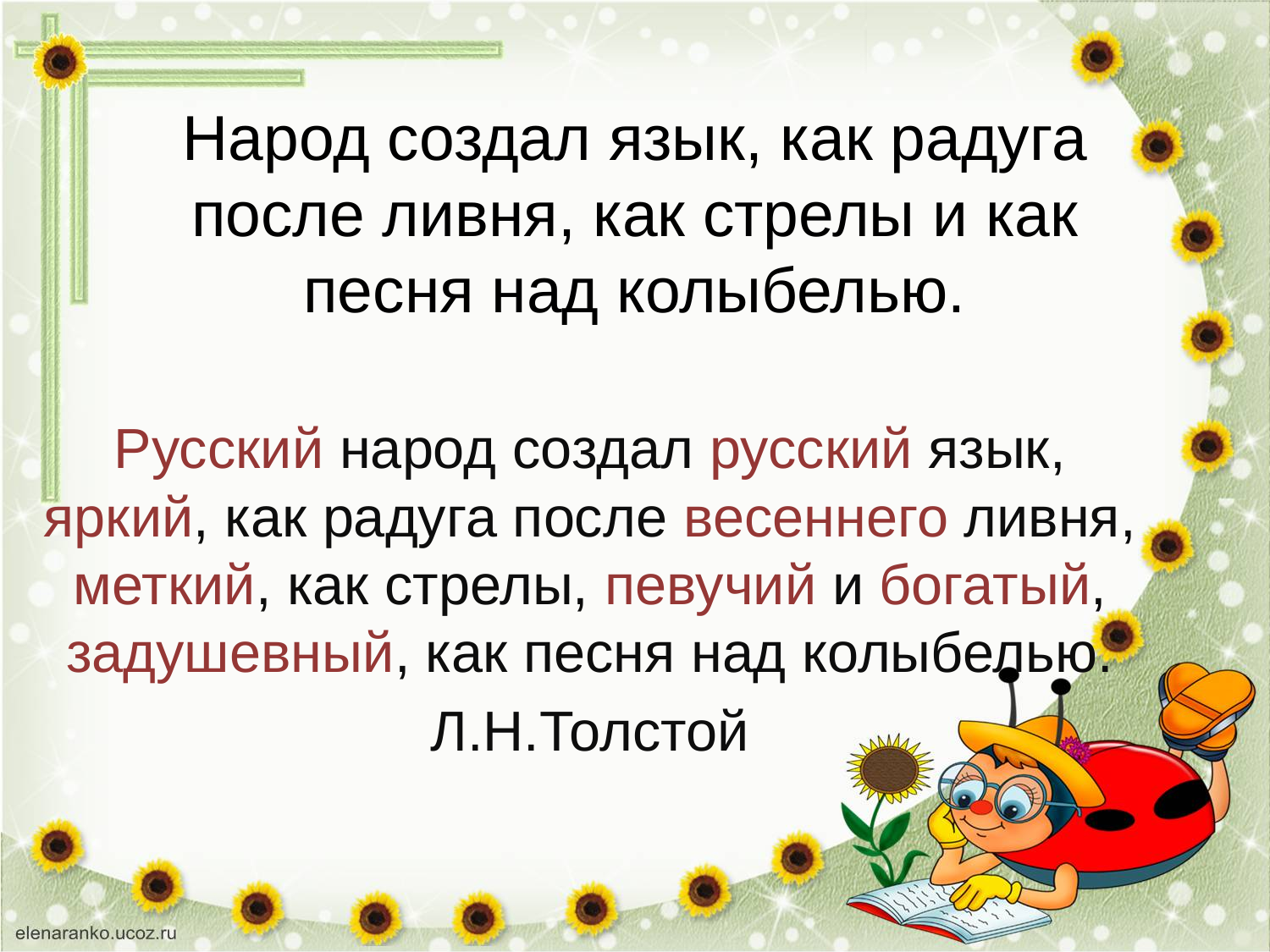

# Народ создал язык, как радуга после ливня, как стрелы и как песня над колыбелью.
Русский народ создал русский язык, яркий, как радуга после весеннего ливня, меткий, как стрелы, певучий и богатый, задушевный, как песня над колыбелью.
Л.Н.Толстой